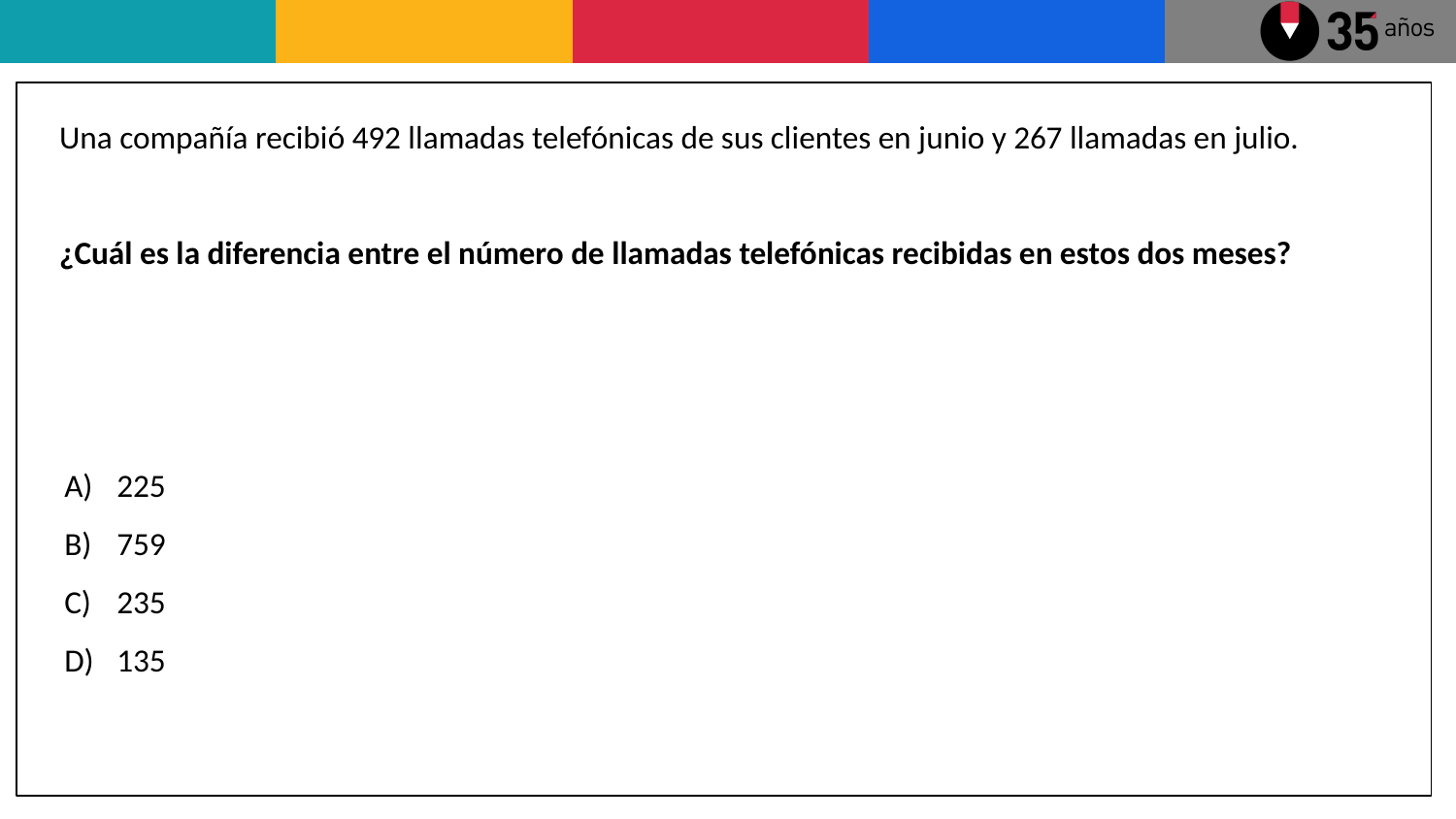

Una compañía recibió 492 llamadas telefónicas de sus clientes en junio y 267 llamadas en julio.

¿Cuál es la diferencia entre el número de llamadas telefónicas recibidas en estos dos meses?

225
759
235
135